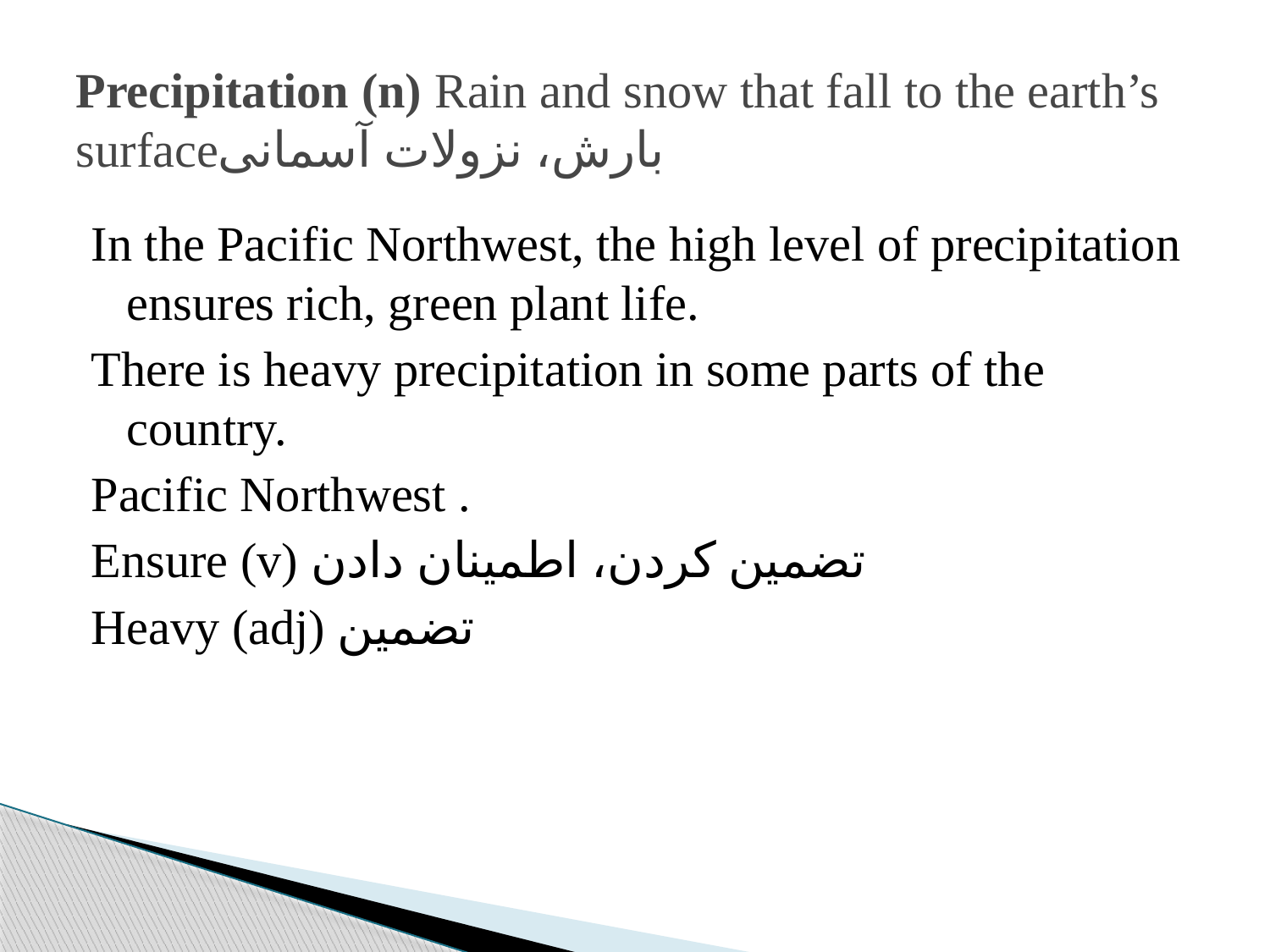

# Precipitation (n) Rain and snow that fall to the earth’s surfaceبارش، نزولات آسمانی
In the Pacific Northwest, the high level of precipitation ensures rich, green plant life.
There is heavy precipitation in some parts of the country.
Pacific Northwest .
Ensure (v) تضمین کردن، اطمینان دادن
Heavy (adj) تضمین